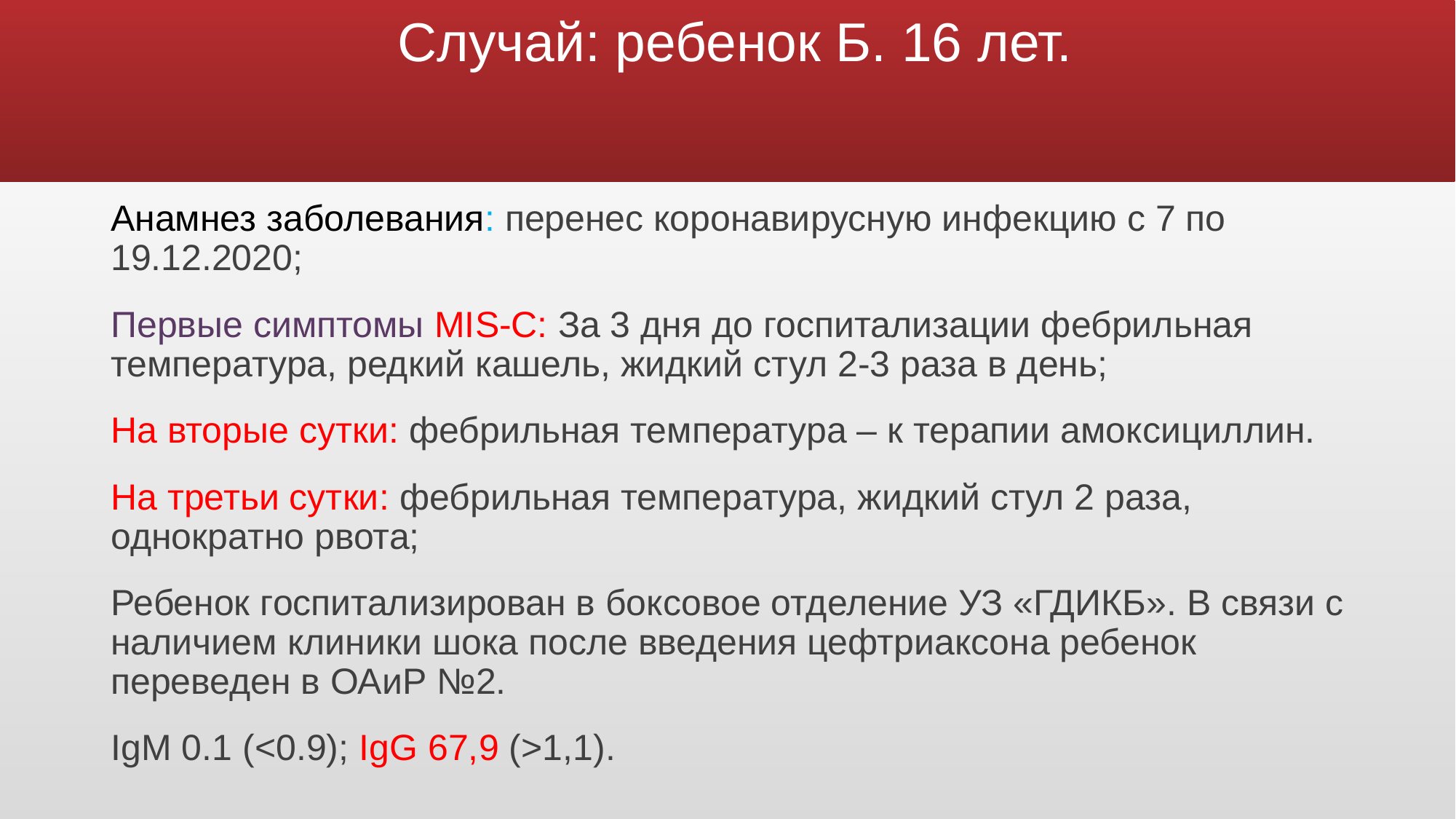

# Случай: ребенок Б. 16 лет.
Анамнез заболевания: перенес коронавирусную инфекцию с 7 по 19.12.2020;
Первые симптомы MIS-С: За 3 дня до госпитализации фебрильная температура, редкий кашель, жидкий стул 2-3 раза в день;
На вторые сутки: фебрильная температура – к терапии амоксициллин.
На третьи сутки: фебрильная температура, жидкий стул 2 раза, однократно рвота;
Ребенок госпитализирован в боксовое отделение УЗ «ГДИКБ». В связи с наличием клиники шока после введения цефтриаксона ребенок переведен в ОАиР №2.
IgM 0.1 (<0.9); IgG 67,9 (>1,1).